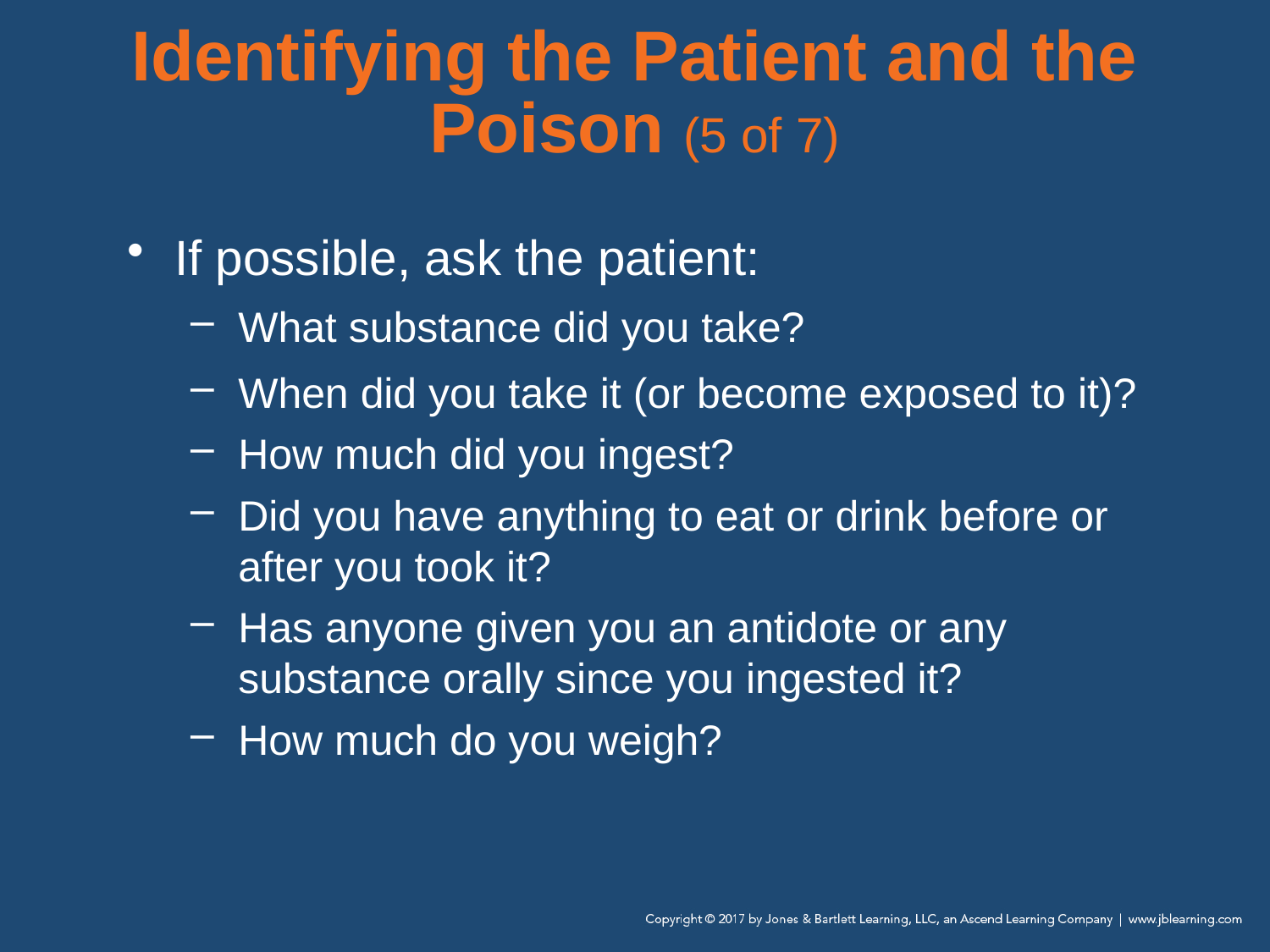

# Identifying the Patient and the Poison (5 of 7)
If possible, ask the patient:
What substance did you take?
When did you take it (or become exposed to it)?
How much did you ingest?
Did you have anything to eat or drink before or after you took it?
Has anyone given you an antidote or any substance orally since you ingested it?
How much do you weigh?